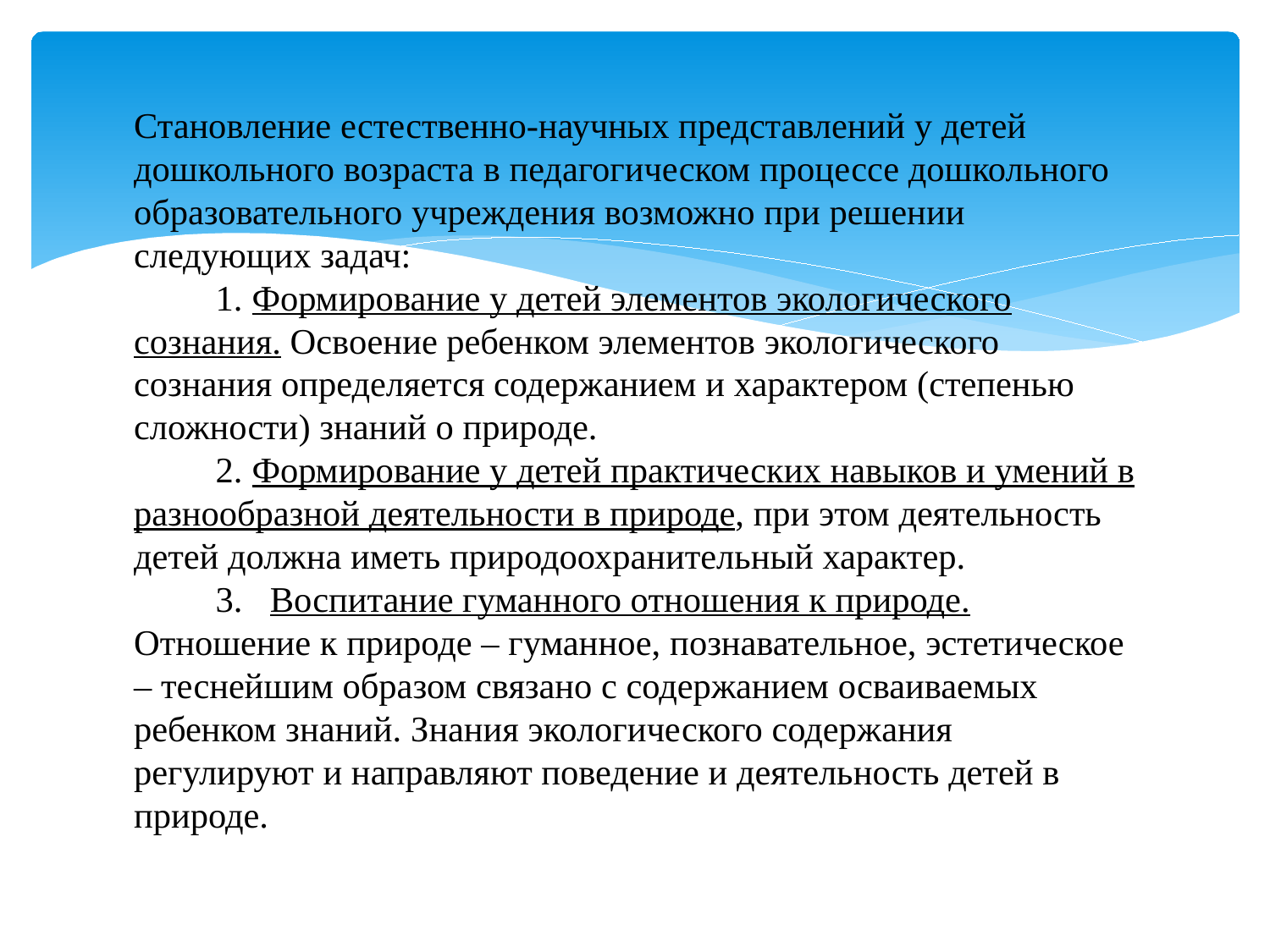

Становление естественно-научных представлений у детей дошкольного возраста в педагогическом процессе дошкольного образовательного учреждения возможно при решении следующих задач:
         1. Формирование у детей элементов экологического сознания. Освоение ребенком элементов экологического сознания определяется содержанием и характером (степенью сложности) знаний о природе.
         2. Формирование у детей практических навыков и умений в разнообразной деятельности в природе, при этом деятельность детей должна иметь природоохранительный характер.
         3.   Воспитание гуманного отношения к природе. Отношение к природе – гуманное, познавательное, эстетическое – теснейшим образом связано с содержанием осваиваемых ребенком знаний. Знания экологического содержания регулируют и направляют поведение и деятельность детей в природе.